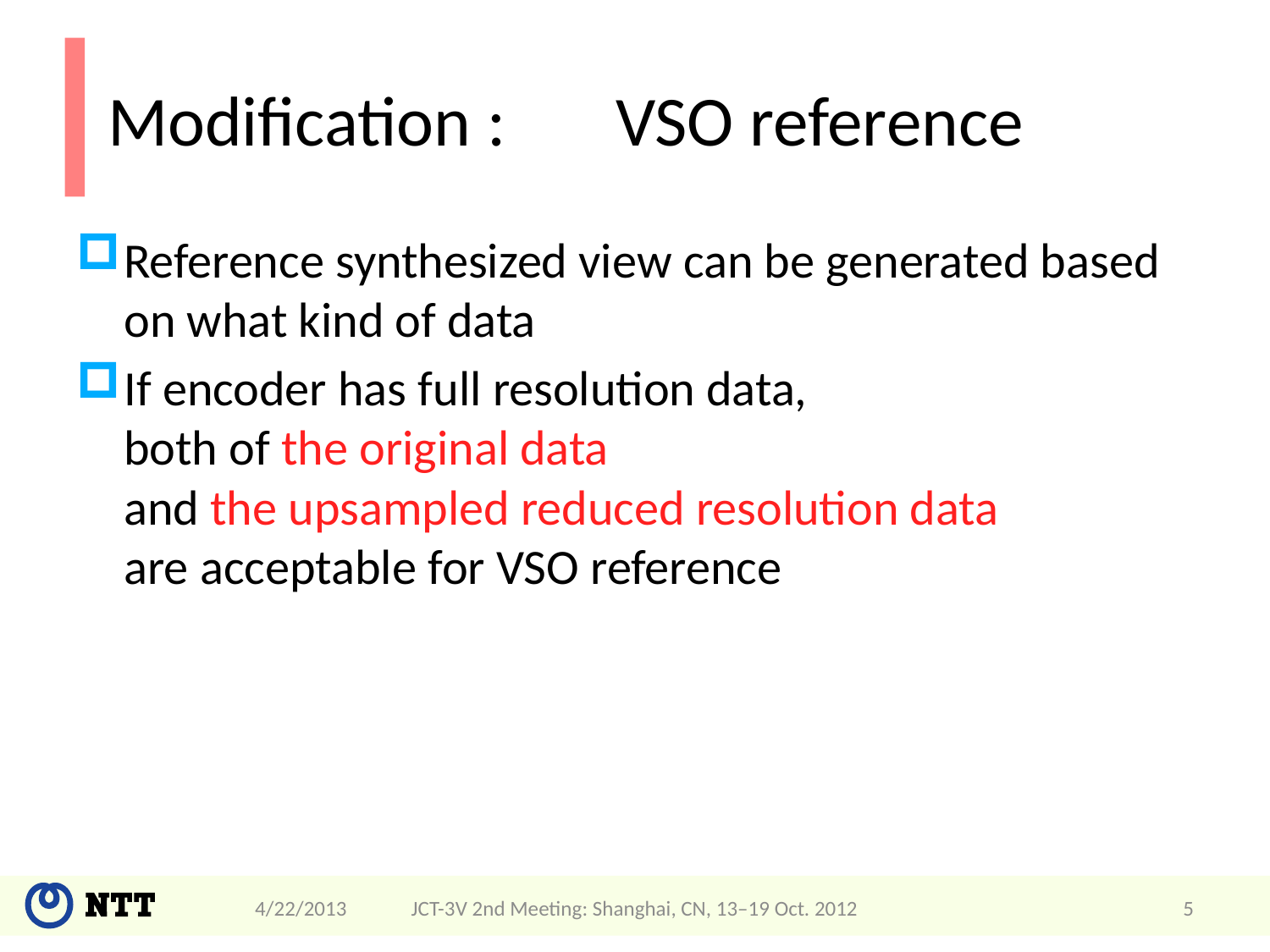

# Modification :	VSO reference
Reference synthesized view can be generated based on what kind of data
If encoder has full resolution data,
both of the original data
and the upsampled reduced resolution data
are acceptable for VSO reference

4/22/2013
JCT-3V 2nd Meeting: Shanghai, CN, 13–19 Oct. 2012
5